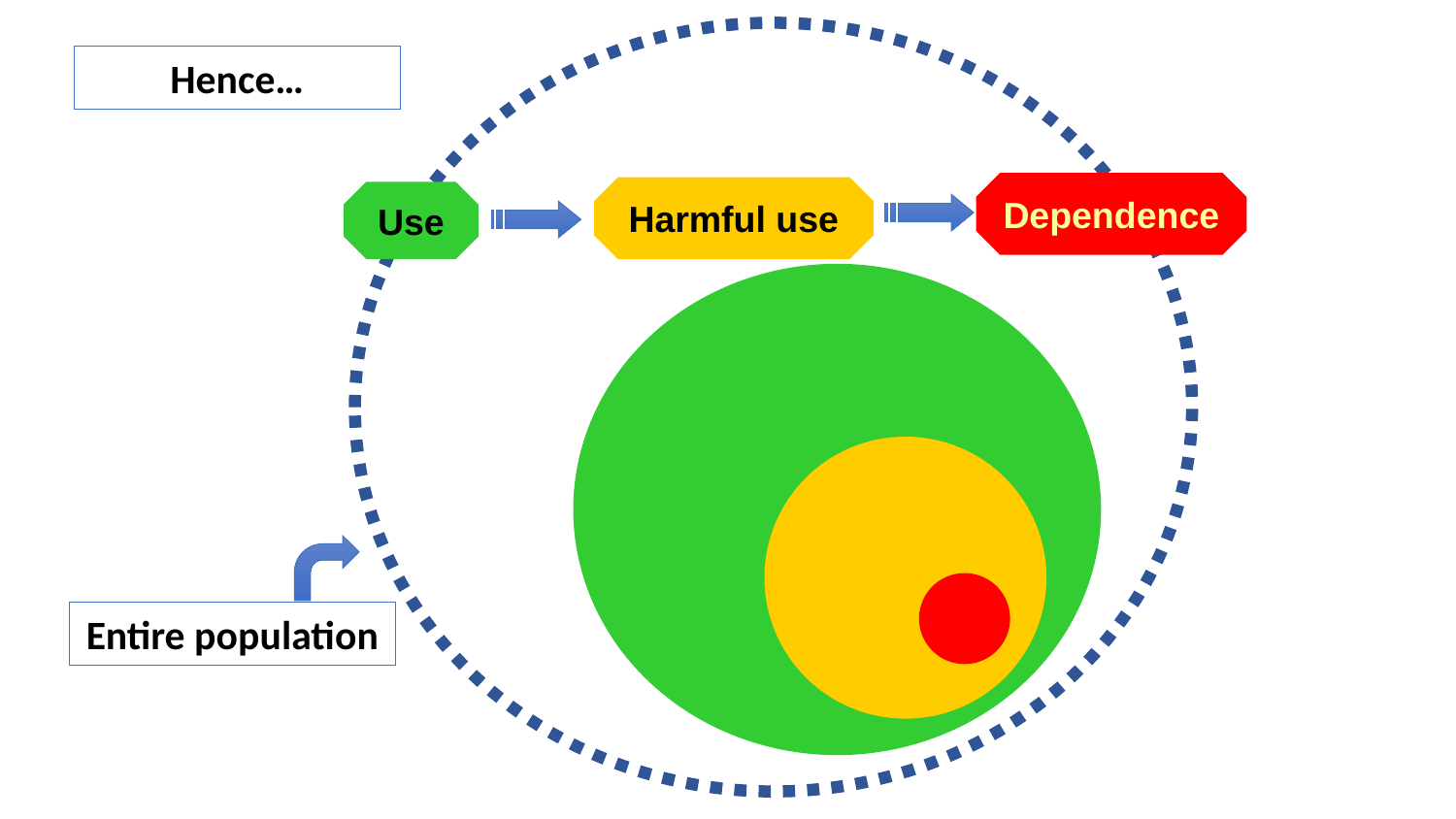

Hence…
Dependence

Harmful use

Use

Entire population